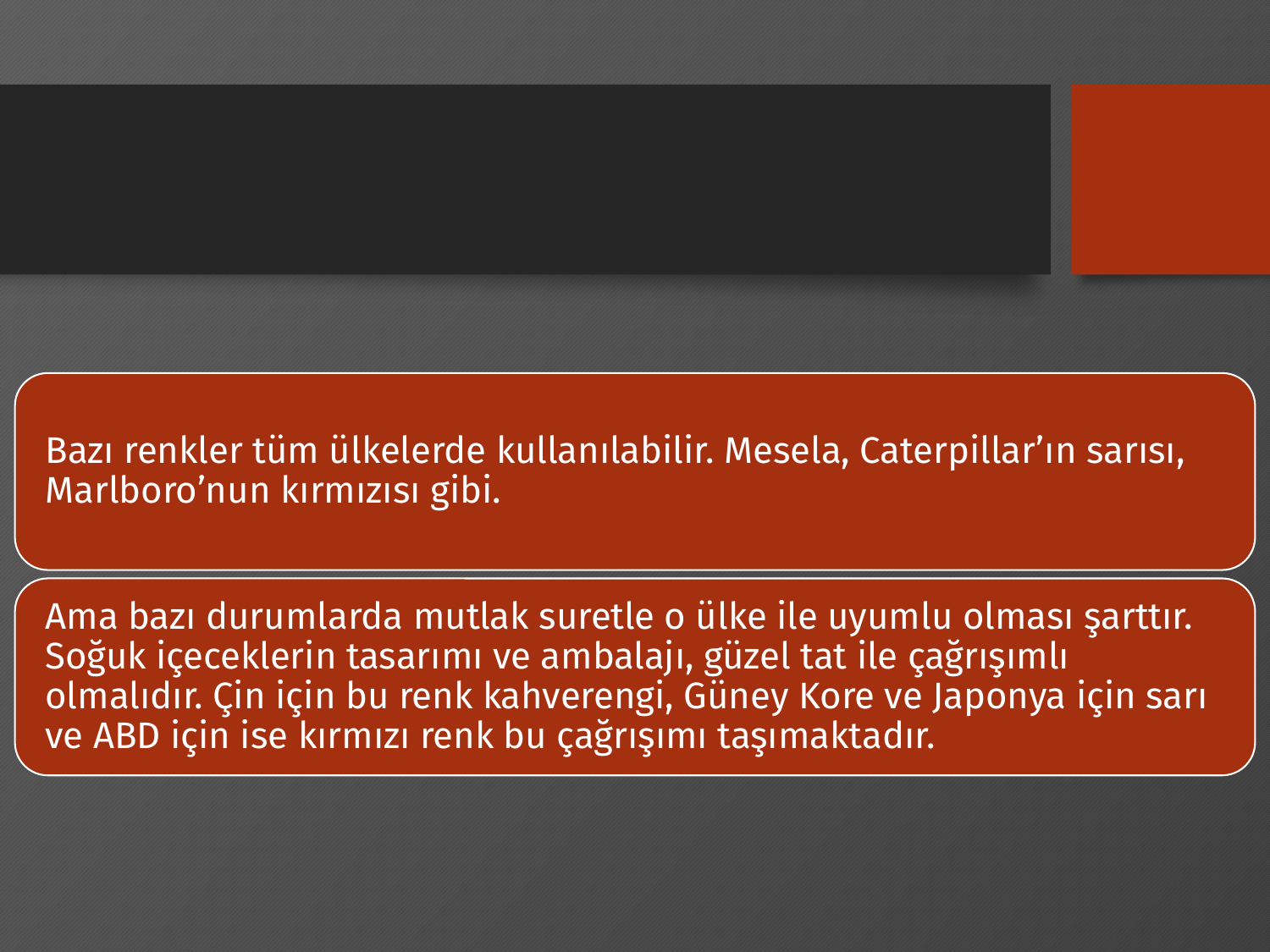

Bazı renkler tüm ülkelerde kullanılabilir. Mesela, Caterpillar’ın sarısı, Marlboro’nun kırmızısı gibi.
Ama bazı durumlarda mutlak suretle o ülke ile uyumlu olması şarttır. Soğuk içeceklerin tasarımı ve ambalajı, güzel tat ile çağrışımlı olmalıdır. Çin için bu renk kahverengi, Güney Kore ve Japonya için sarı ve ABD için ise kırmızı renk bu çağrışımı taşımaktadır.